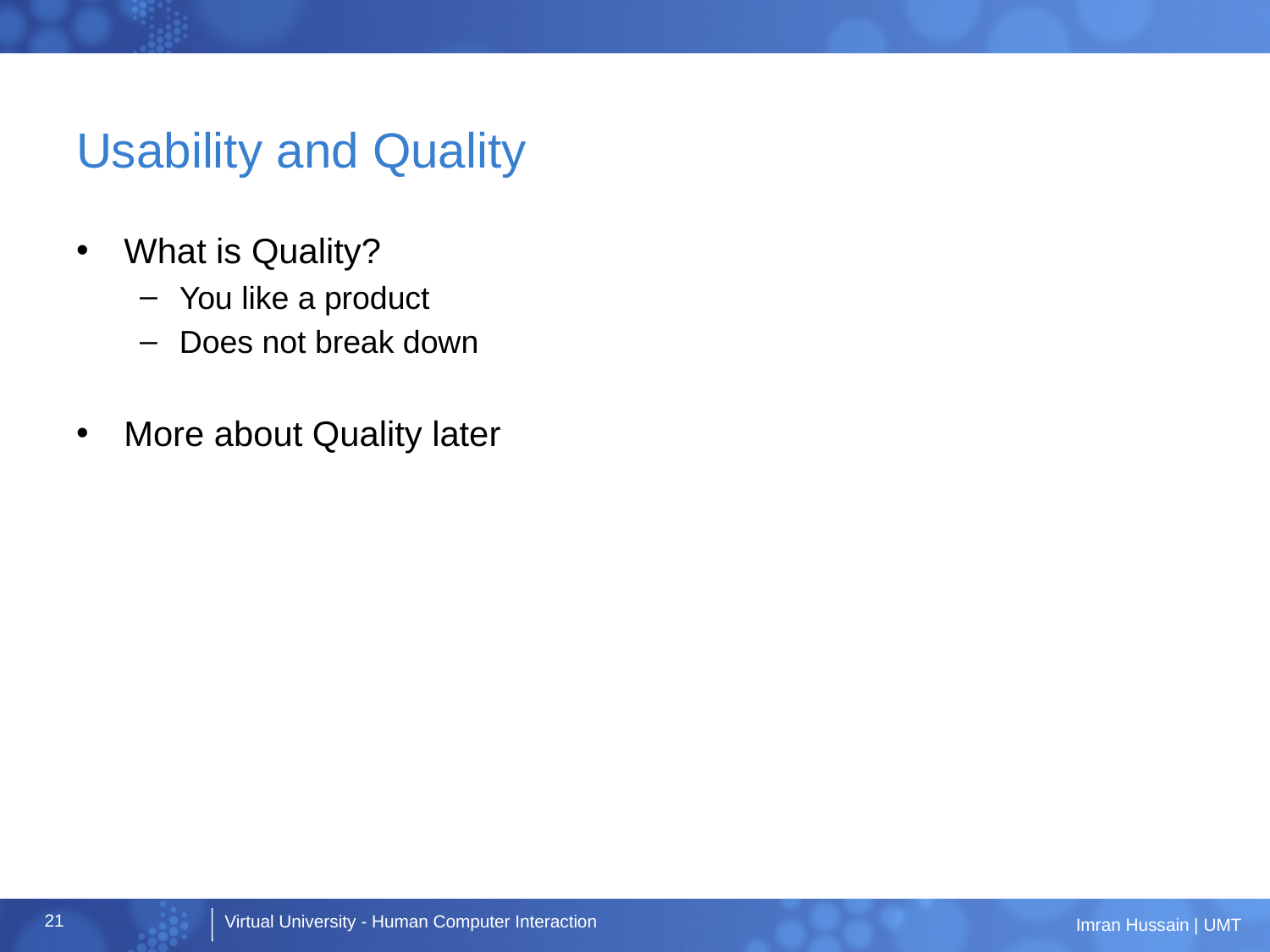

# Usability and Quality
What is Quality?
You like a product
Does not break down

More about Quality later